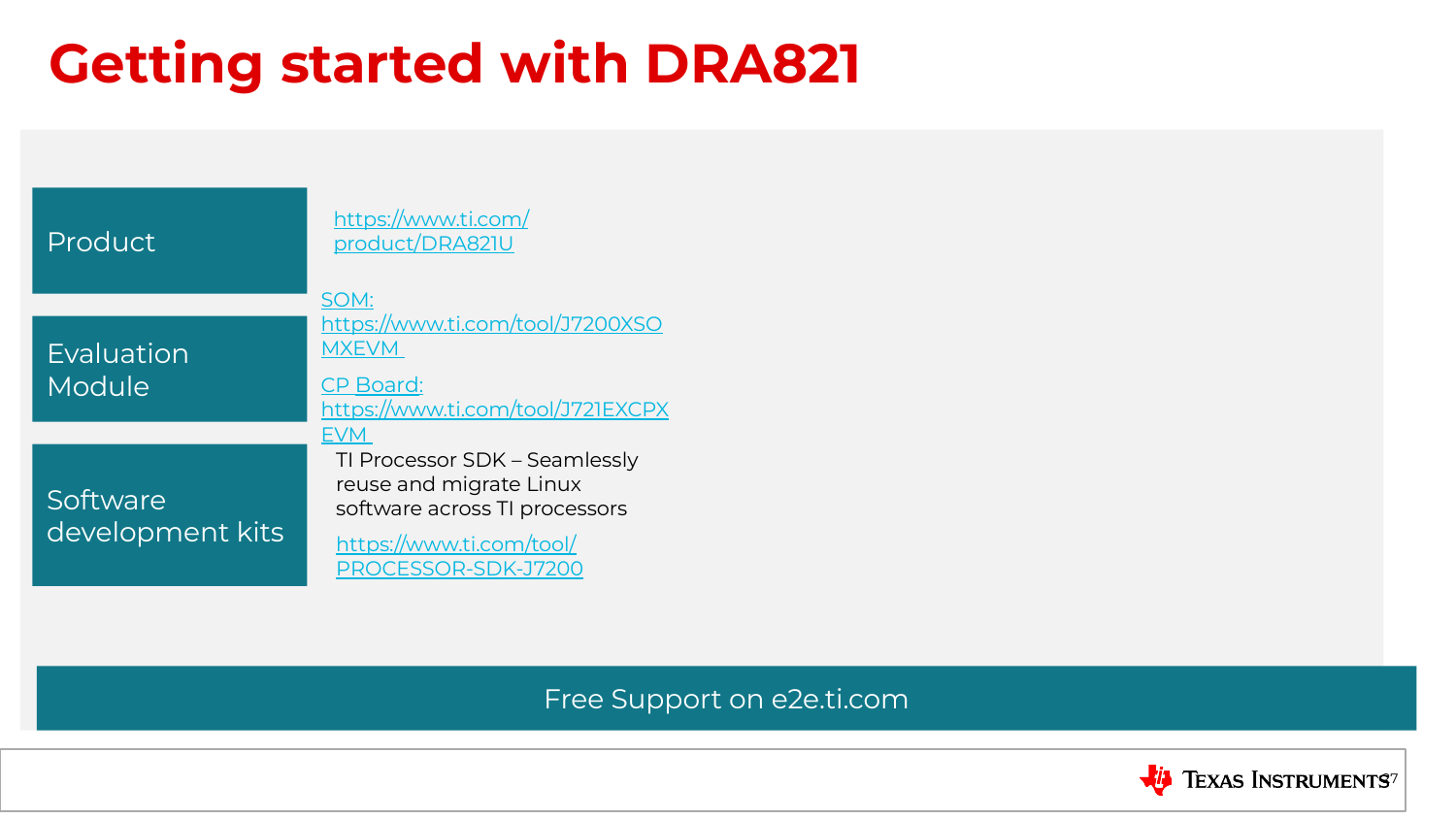

# Getting started with DRA821

https://www.ti.com/product/DRA821U
Product
SOM: https://www.ti.com/tool/J7200XSOMXEVM
CP Board: https://www.ti.com/tool/J721EXCPXEVM
Evaluation Module
TI Processor SDK – Seamlessly reuse and migrate Linux software across TI processors
https://www.ti.com/tool/PROCESSOR-SDK-J7200
Software development kits

Free Support on e2e.ti.com
27